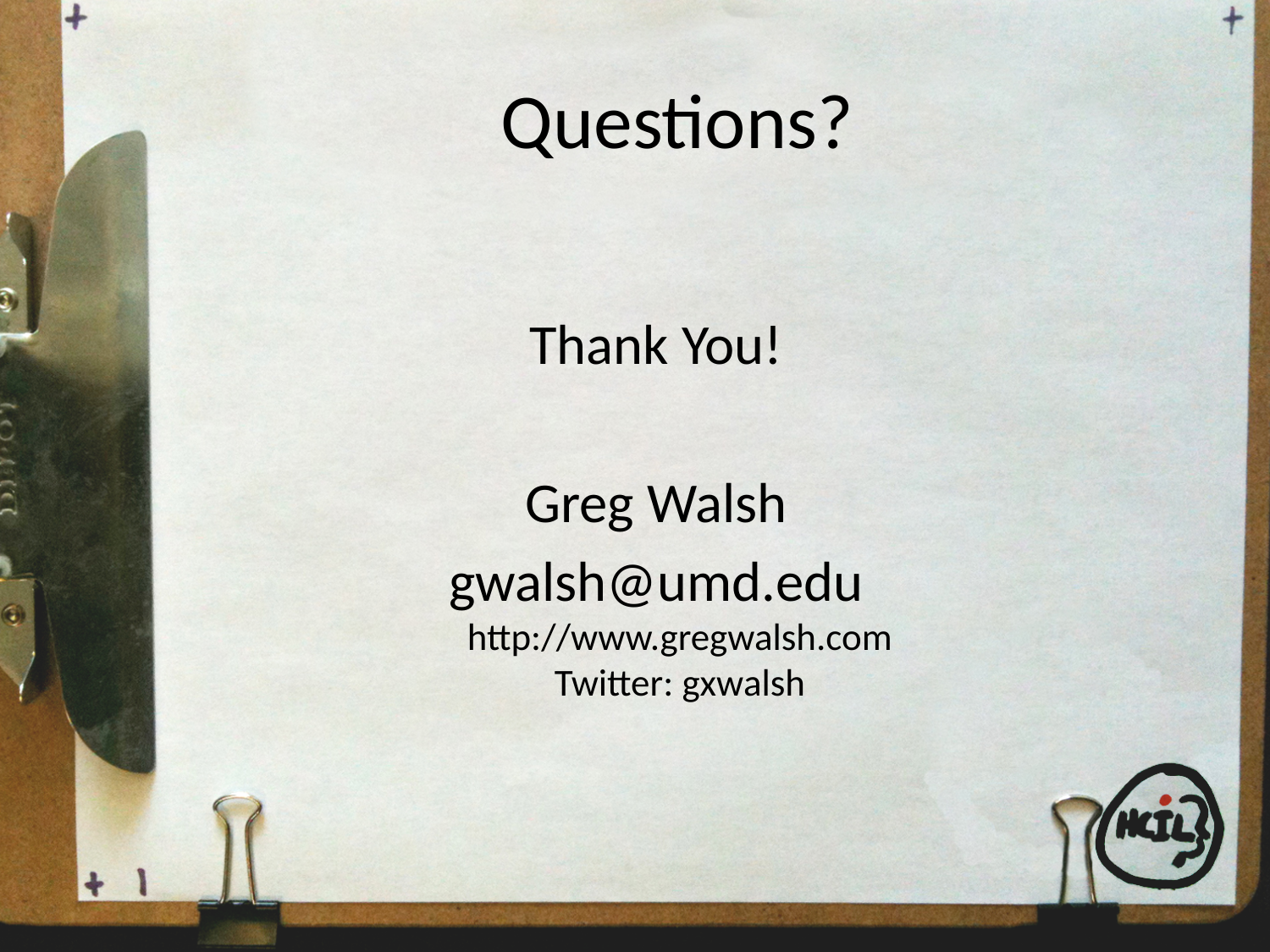

# Questions?

Thank You!

Greg Walsh
gwalsh@umd.edu
http://www.gregwalsh.com
Twitter: gxwalsh